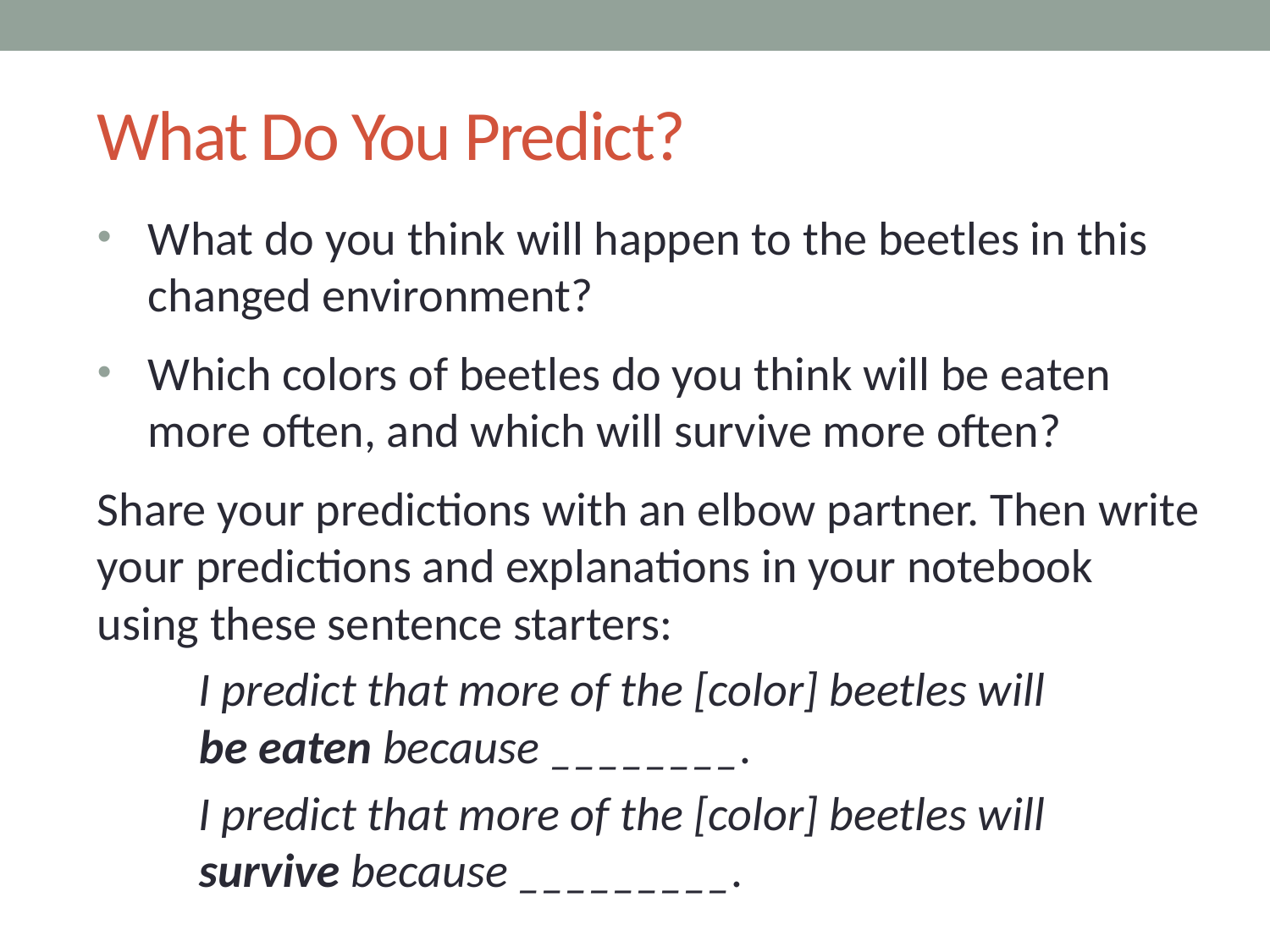

# What Do You Predict?
What do you think will happen to the beetles in this changed environment?
Which colors of beetles do you think will be eaten more often, and which will survive more often?
Share your predictions with an elbow partner. Then write your predictions and explanations in your notebook using these sentence starters:
I predict that more of the [color] beetles will
be eaten because ________.
I predict that more of the [color] beetles will
survive because _________.